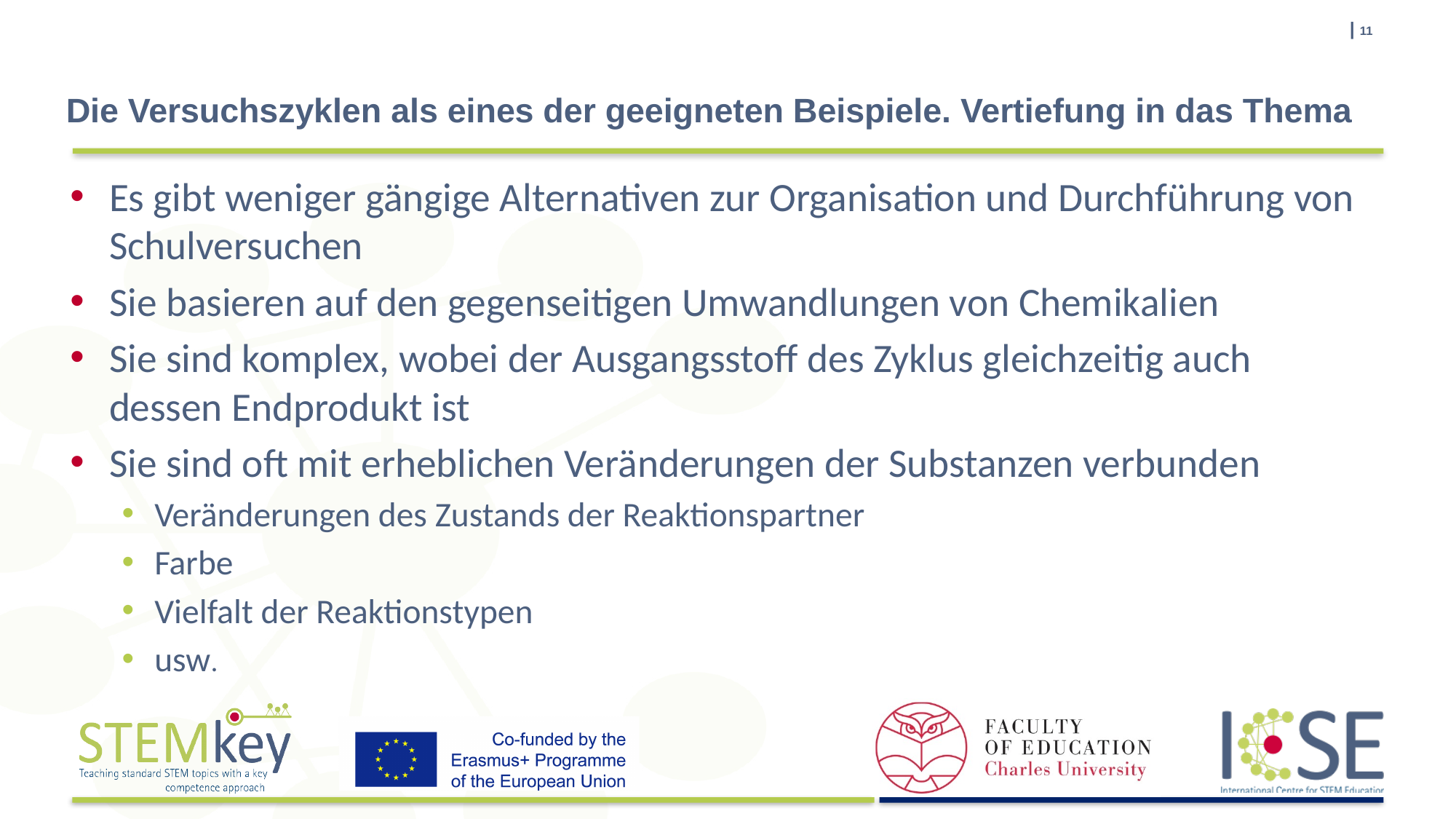

| 11
# Die Versuchszyklen als eines der geeigneten Beispiele. Vertiefung in das Thema
Es gibt weniger gängige Alternativen zur Organisation und Durchführung von Schulversuchen
Sie basieren auf den gegenseitigen Umwandlungen von Chemikalien
Sie sind komplex, wobei der Ausgangsstoff des Zyklus gleichzeitig auch dessen Endprodukt ist
Sie sind oft mit erheblichen Veränderungen der Substanzen verbunden
Veränderungen des Zustands der Reaktionspartner
Farbe
Vielfalt der Reaktionstypen
usw.